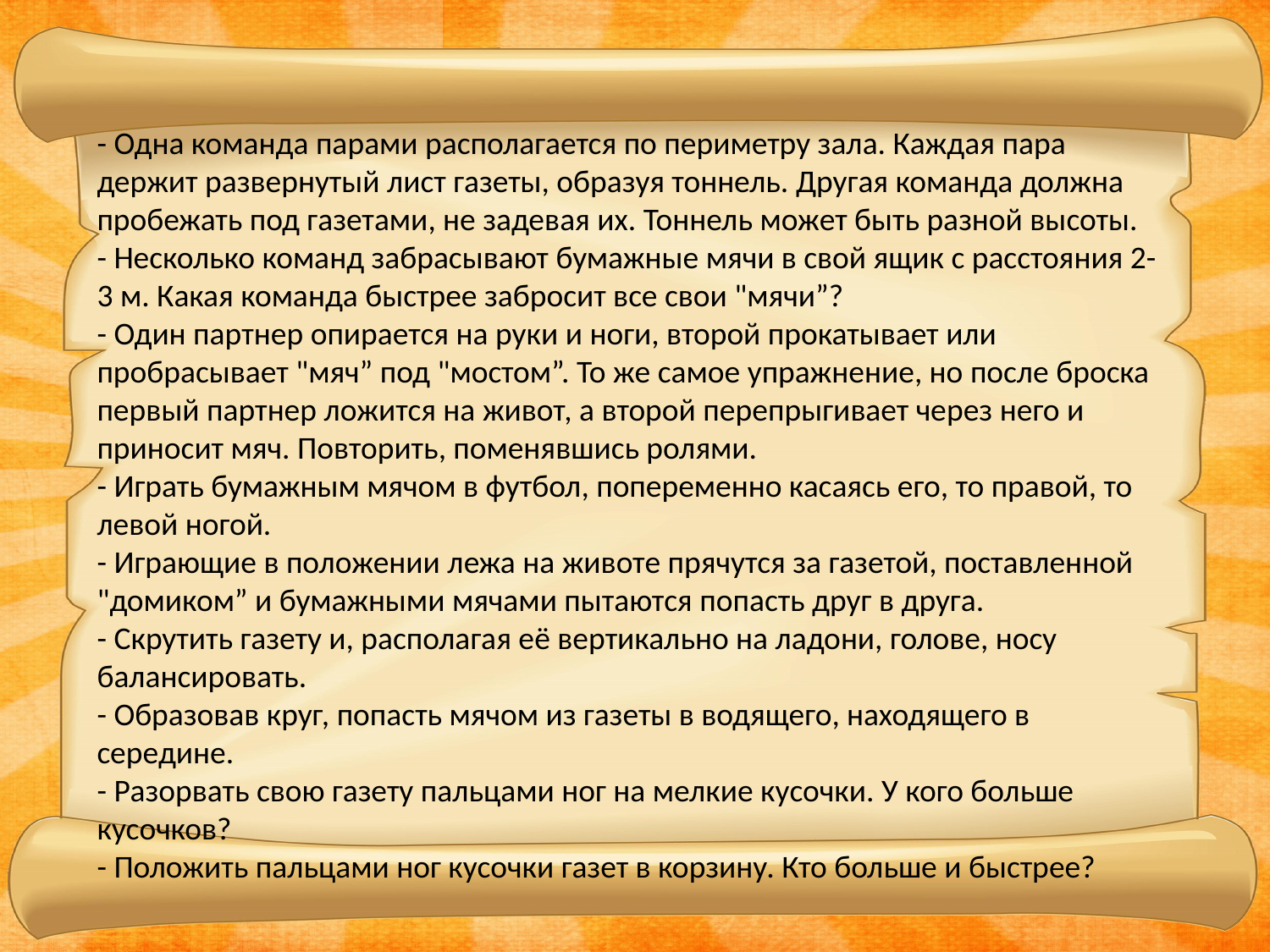

- Одна команда парами располагается по периметру зала. Каждая пара держит развернутый лист газеты, образуя тоннель. Другая команда должна пробежать под газетами, не задевая их. Тоннель может быть разной высоты.
- Несколько команд забрасывают бумажные мячи в свой ящик с расстояния 2-3 м. Какая команда быстрее забросит все свои "мячи”?
- Один партнер опирается на руки и ноги, второй прокатывает или пробрасывает "мяч” под "мостом”. То же самое упражнение, но после броска первый партнер ложится на живот, а второй перепрыгивает через него и приносит мяч. Повторить, поменявшись ролями.
- Играть бумажным мячом в футбол, попеременно касаясь его, то правой, то левой ногой.
- Играющие в положении лежа на животе прячутся за газетой, поставленной "домиком” и бумажными мячами пытаются попасть друг в друга.
- Скрутить газету и, располагая её вертикально на ладони, голове, носу балансировать.
- Образовав круг, попасть мячом из газеты в водящего, находящего в середине.
- Разорвать свою газету пальцами ног на мелкие кусочки. У кого больше кусочков?
- Положить пальцами ног кусочки газет в корзину. Кто больше и быстрее?